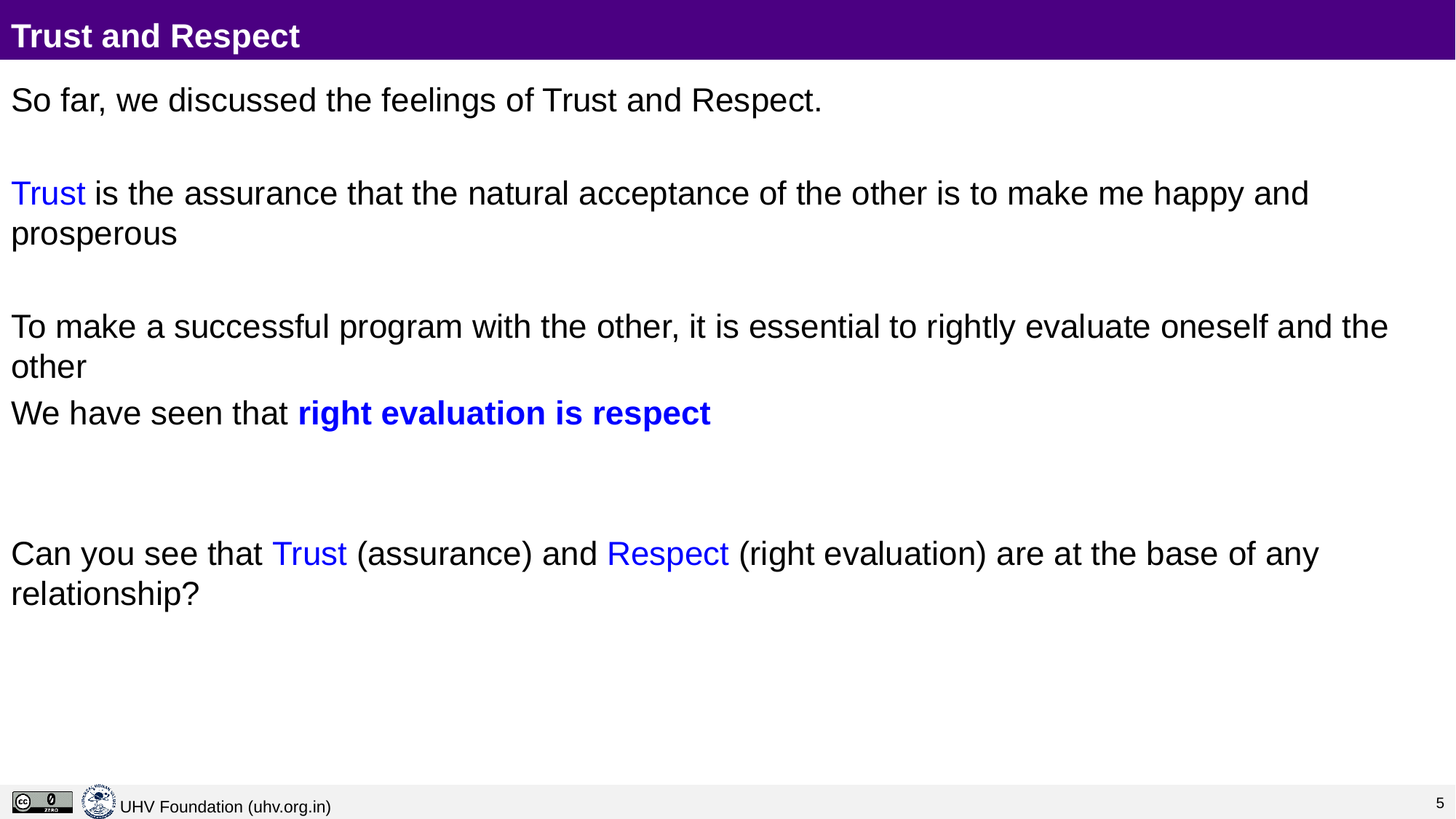

# Trust and Respect
So far, we discussed the feelings of Trust and Respect.

Trust is the assurance that the natural acceptance of the other is to make me happy and prosperous

To make a successful program with the other, it is essential to rightly evaluate oneself and the other
We have seen that right evaluation is respect

Can you see that Trust (assurance) and Respect (right evaluation) are at the base of any relationship?